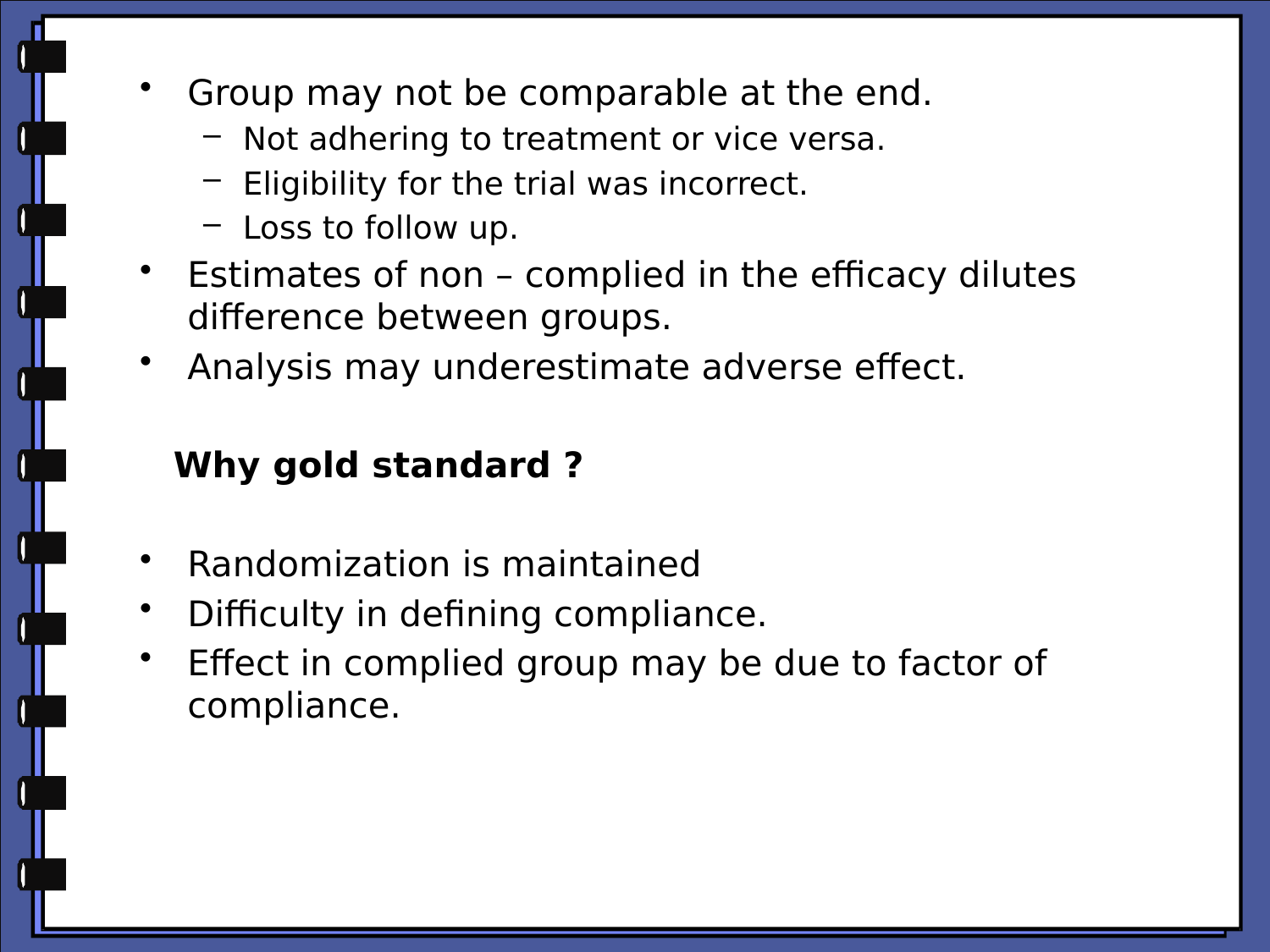

Group may not be comparable at the end.
Not adhering to treatment or vice versa.
Eligibility for the trial was incorrect.
Loss to follow up.
Estimates of non – complied in the efficacy dilutes difference between groups.
Analysis may underestimate adverse effect.

   Why gold standard ?

Randomization is maintained
Difficulty in defining compliance.
Effect in complied group may be due to factor of compliance.